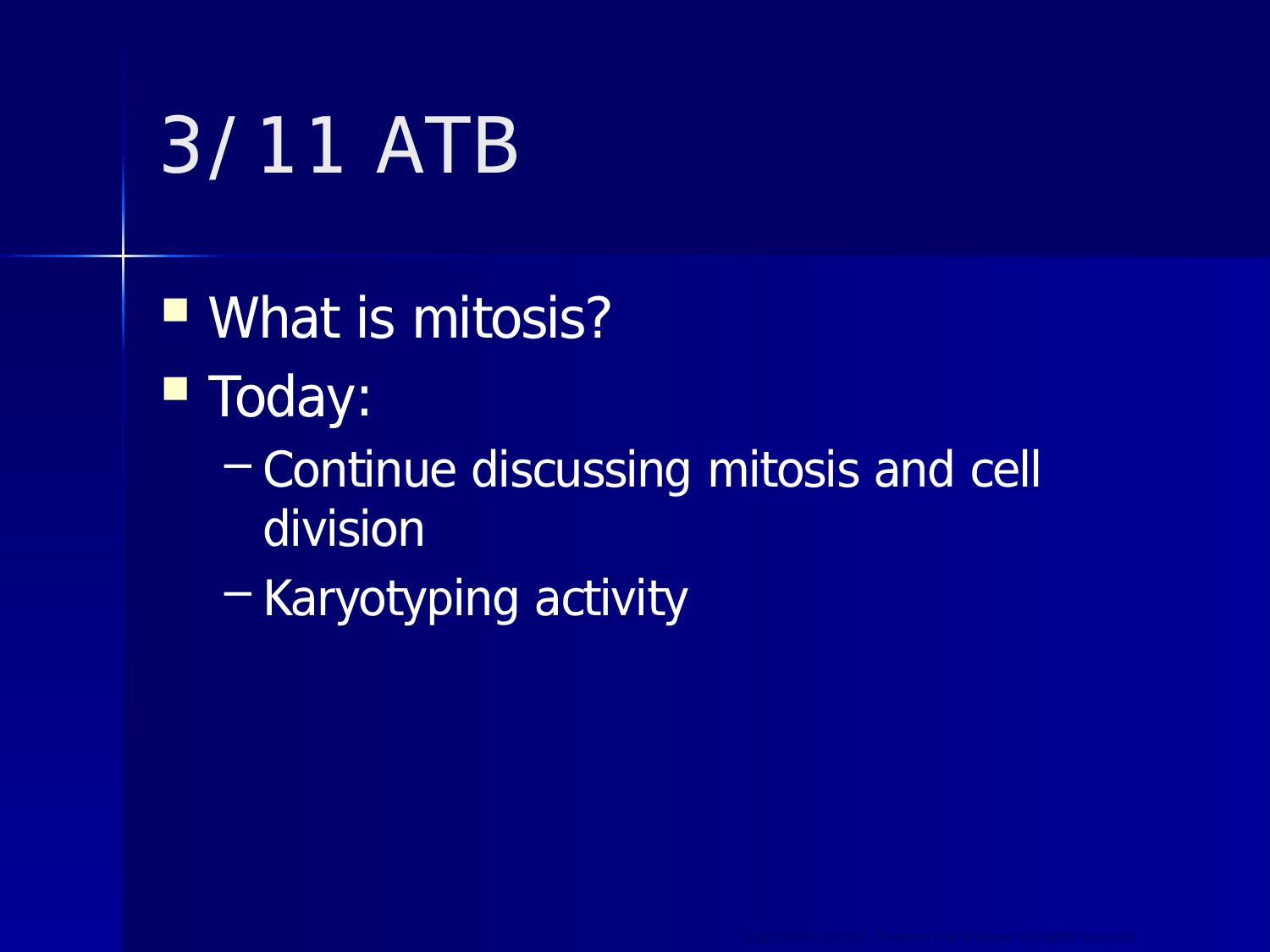

# 3/11 ATB
What is mitosis?
Today:
Continue discussing mitosis and cell division
Karyotyping activity